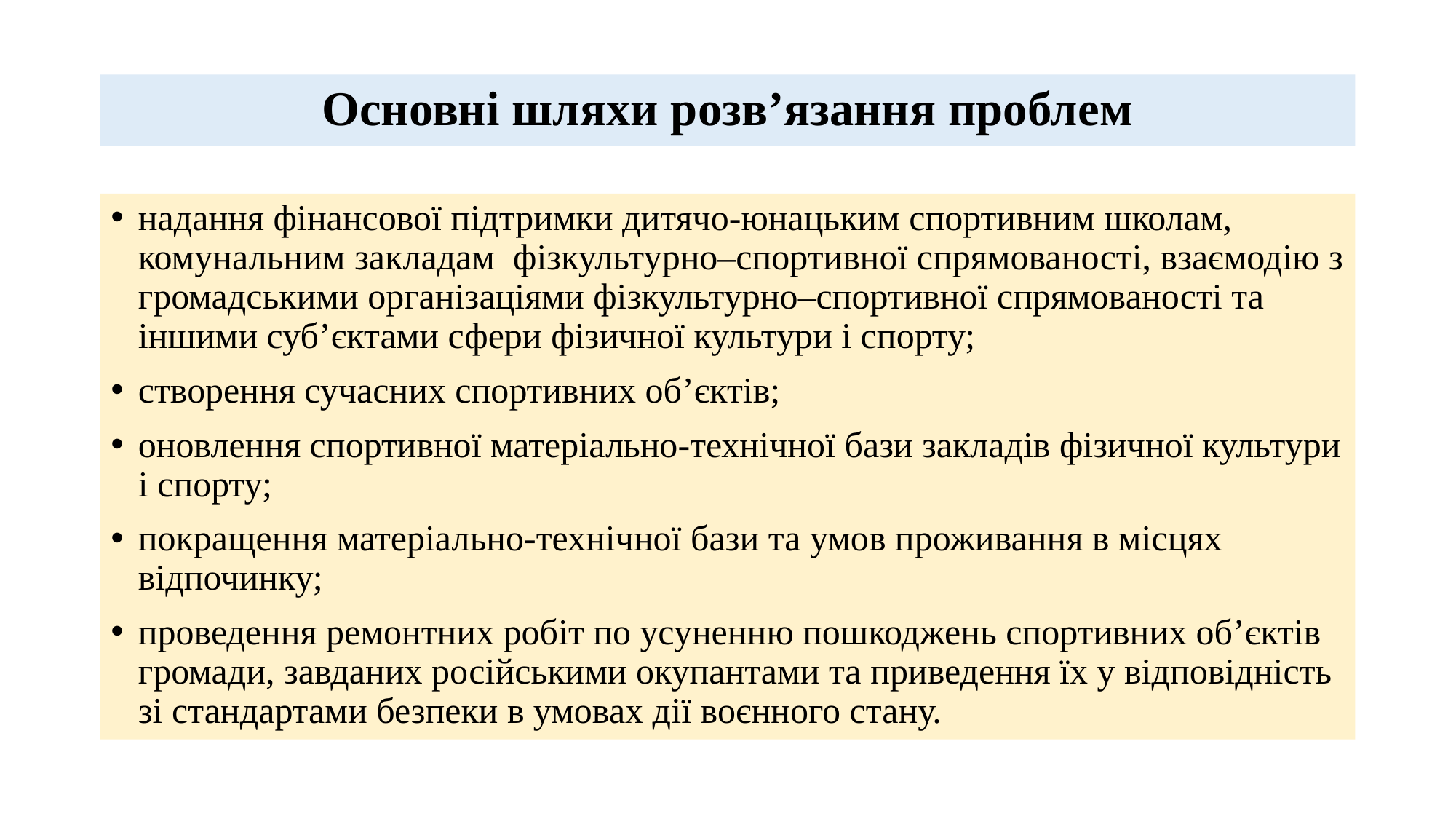

# Основні шляхи розв’язання проблем
надання фінансової підтримки дитячо-юнацьким спортивним школам, комунальним закладам  фізкультурно–спортивної спрямованості, взаємодію з громадськими організаціями фізкультурно–спортивної спрямованості та іншими суб’єктами сфери фізичної культури і спорту;
створення сучасних спортивних об’єктів;
оновлення спортивної матеріально-технічної бази закладів фізичної культури і спорту;
покращення матеріально-технічної бази та умов проживання в місцях відпочинку;
проведення ремонтних робіт по усуненню пошкоджень спортивних об’єктів громади, завданих російськими окупантами та приведення їх у відповідність зі стандартами безпеки в умовах дії воєнного стану.